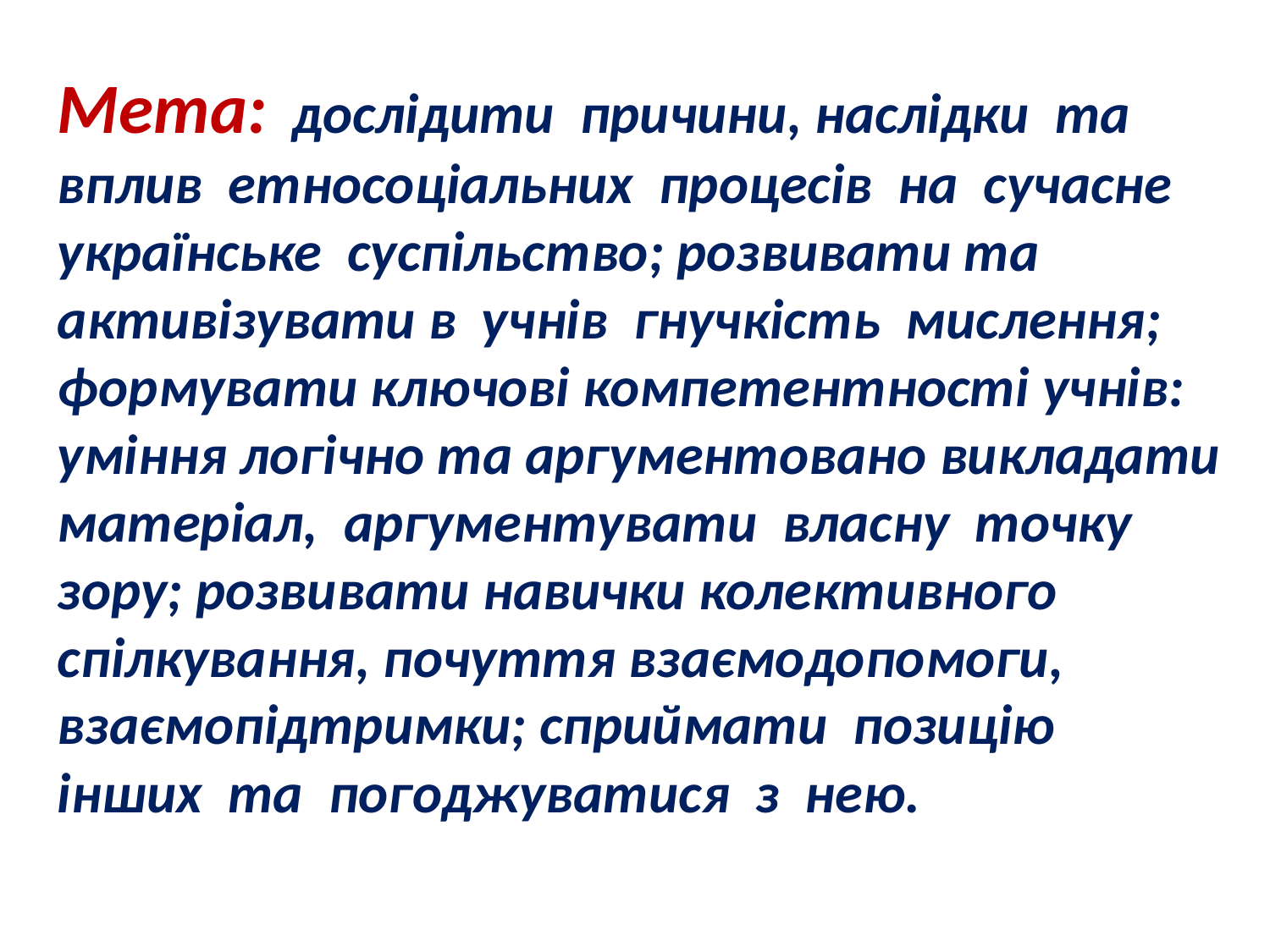

Мета:  дослідити  причини, наслідки  та  вплив  етносоціальних  процесів  на  сучасне  українське  суспільство; розвивати та  активізувати в  учнів  гнучкість  мислення;  формувати ключові компетентності учнів: уміння логічно та аргументовано викладати матеріал,  аргументувати  власну  точку  зору; розвивати навички колективного спілкування, почуття взаємодопомоги, взаємопідтримки; сприймати  позицію  інших  та  погоджуватися  з  нею.